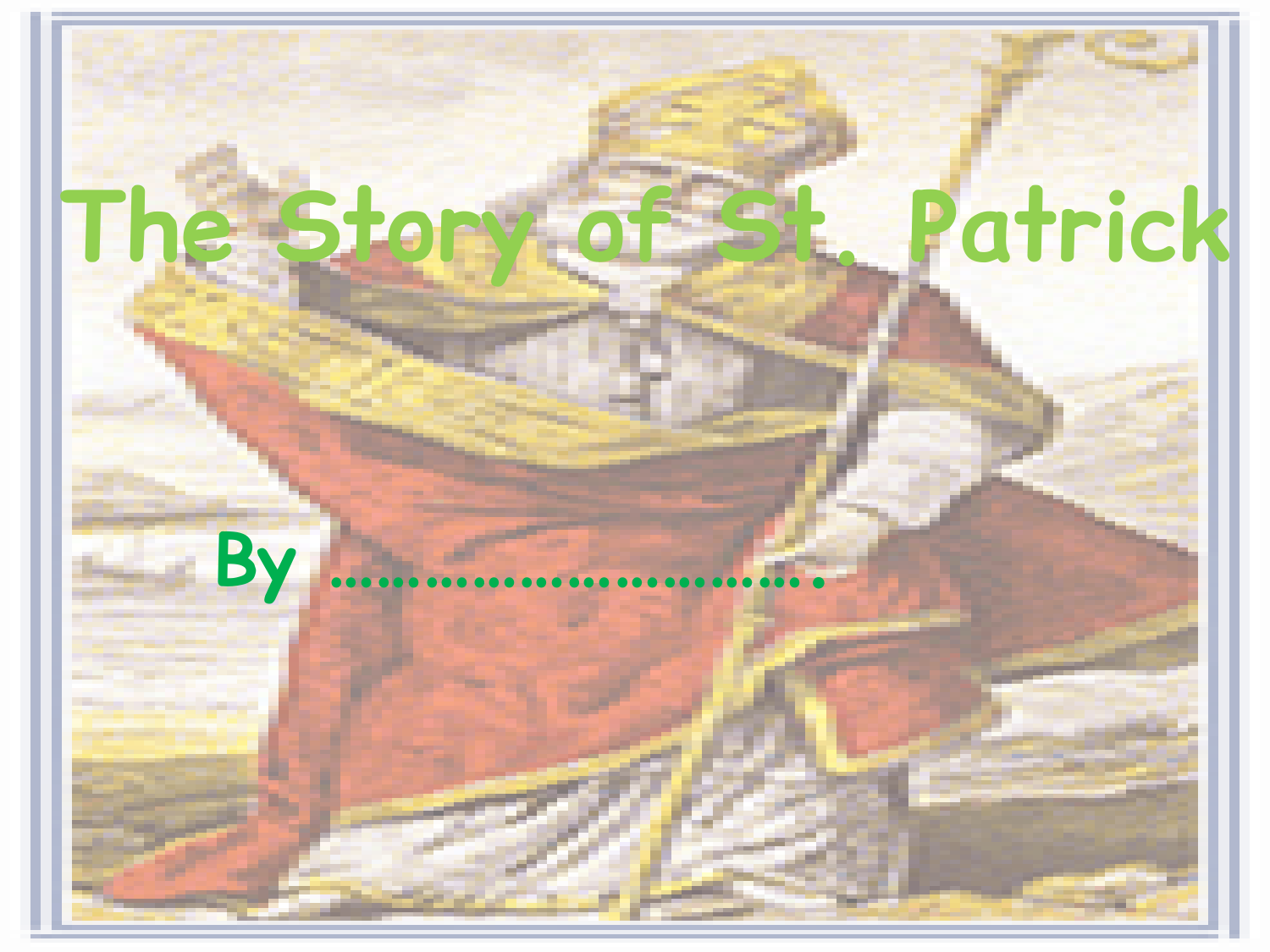

The Story of St. Patrick
By ………………………….